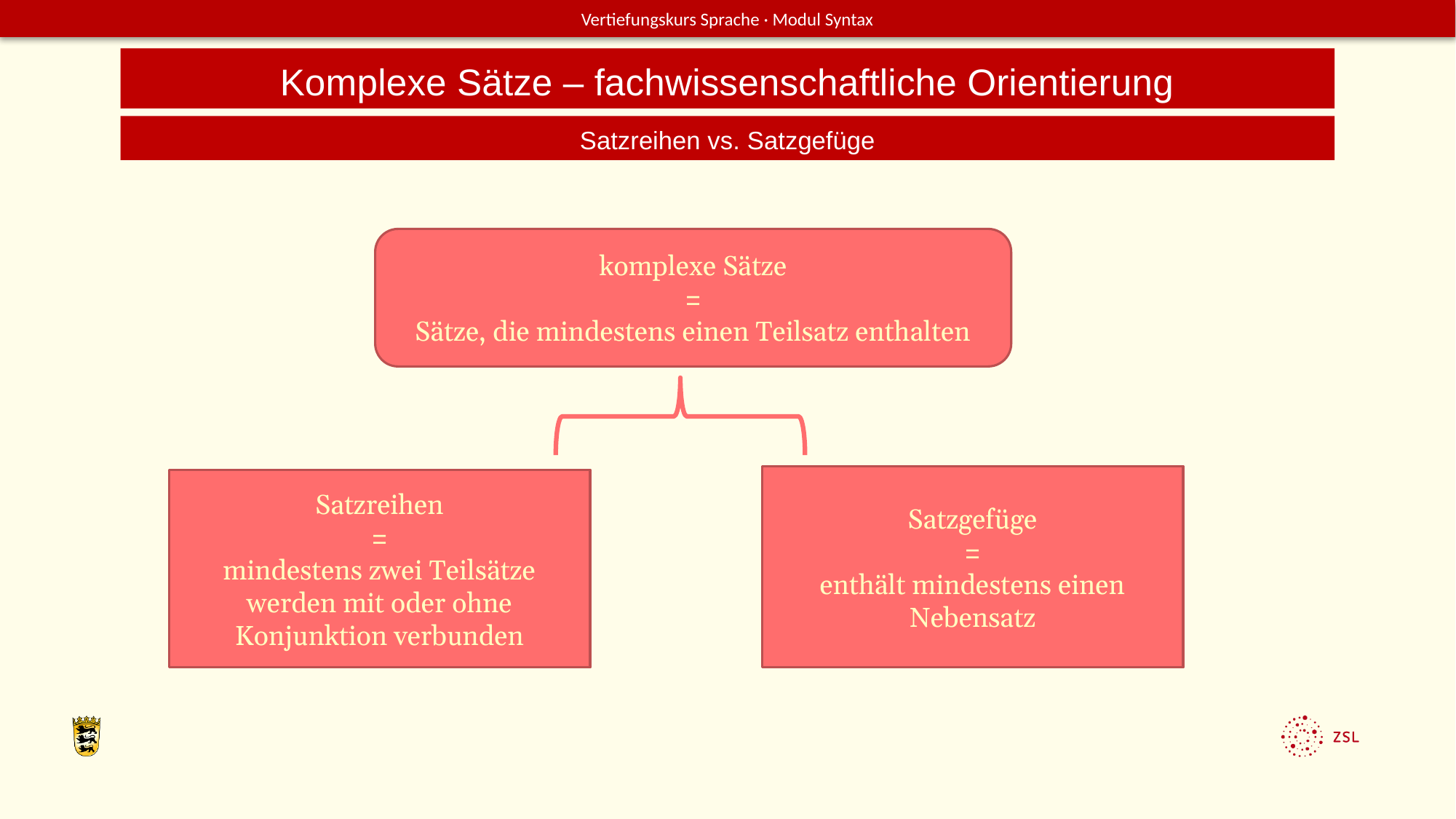

Komplexe Sätze – fachwissenschaftliche Orientierung
Satzreihen vs. Satzgefüge
komplexe Sätze
=
Sätze, die mindestens einen Teilsatz enthalten

Satzgefüge
=
enthält mindestens einen Nebensatz
Satzreihen
=
mindestens zwei Teilsätze werden mit oder ohne Konjunktion verbunden